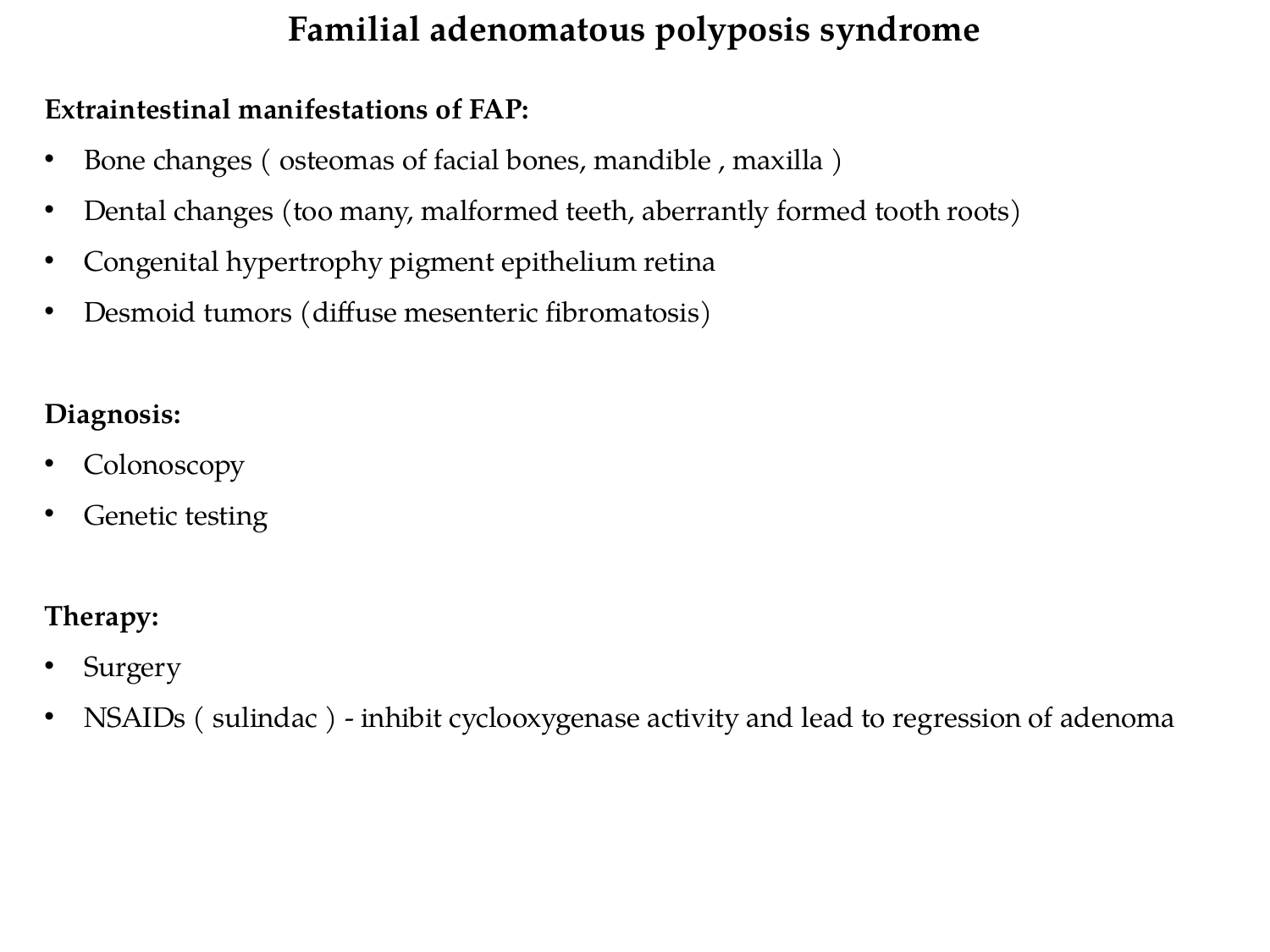

Familial adenomatous polyposis syndrome
Extraintestinal manifestations of FAP:
Bone changes ( osteomas of facial bones, mandible , maxilla )
Dental changes (too many, malformed teeth, aberrantly formed tooth roots)
Congenital hypertrophy pigment epithelium retina
Desmoid tumors (diffuse mesenteric fibromatosis)

Diagnosis:
Colonoscopy
Genetic testing

Therapy:
Surgery
NSAIDs ( sulindac ) - inhibit cyclooxygenase activity and lead to regression of adenoma